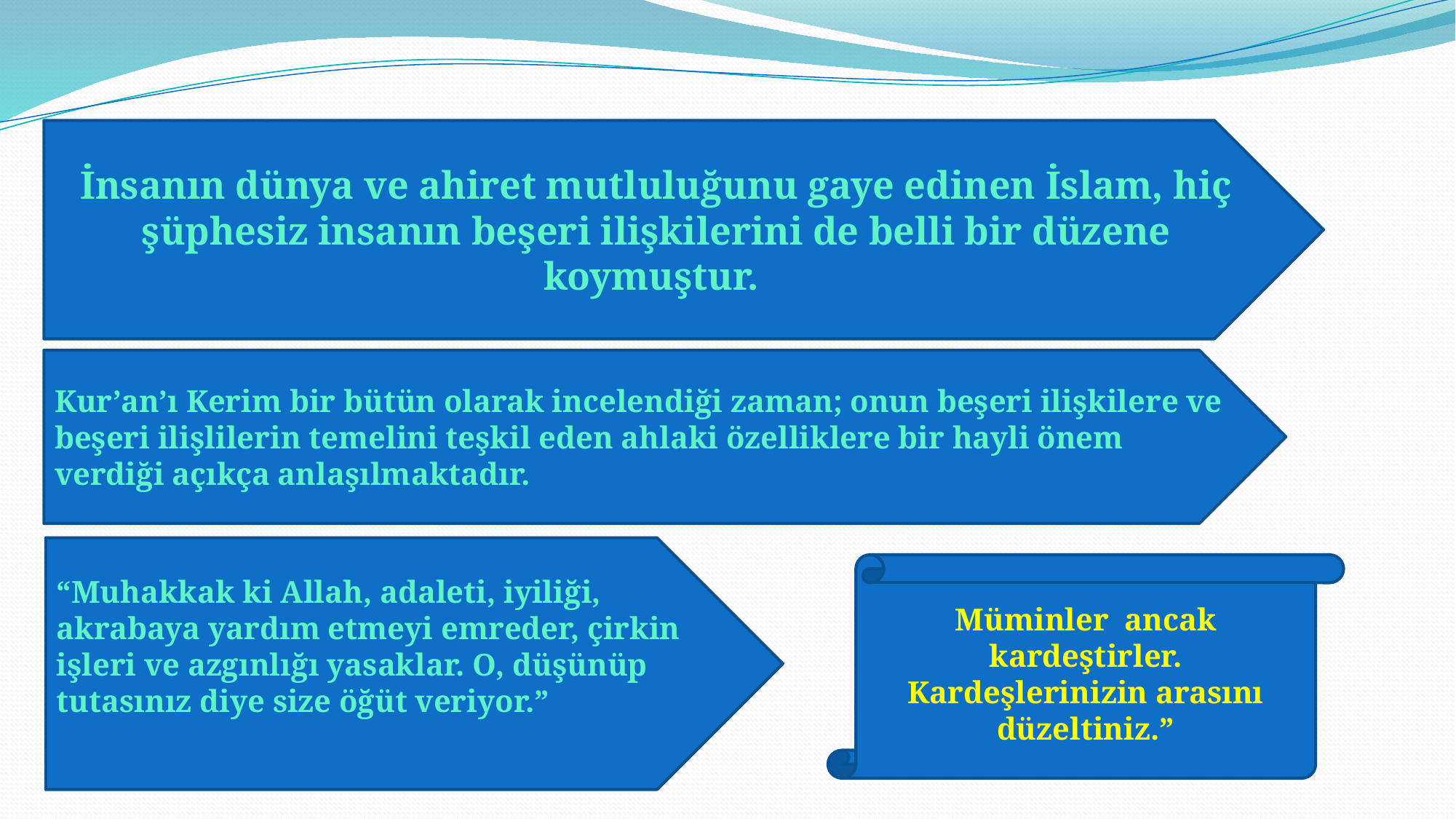

İnsanın dünya ve ahiret mutluluğunu gaye edinen İslam, hiç şüphesiz insanın beşeri ilişkilerini de belli bir düzene koymuştur.
Kur’an’ı Kerim bir bütün olarak incelendiği zaman; onun beşeri ilişkilere ve beşeri ilişlilerin temelini teşkil eden ahlaki özelliklere bir hayli önem verdiği açıkça anlaşılmaktadır.

“Muhakkak ki Allah, adaleti, iyiliği, akrabaya yardım etmeyi emreder, çirkin işleri ve azgınlığı yasaklar. O, düşünüp tutasınız diye size öğüt veriyor.”

Müminler  ancak kardeştirler. Kardeşlerinizin arasını düzeltiniz.”